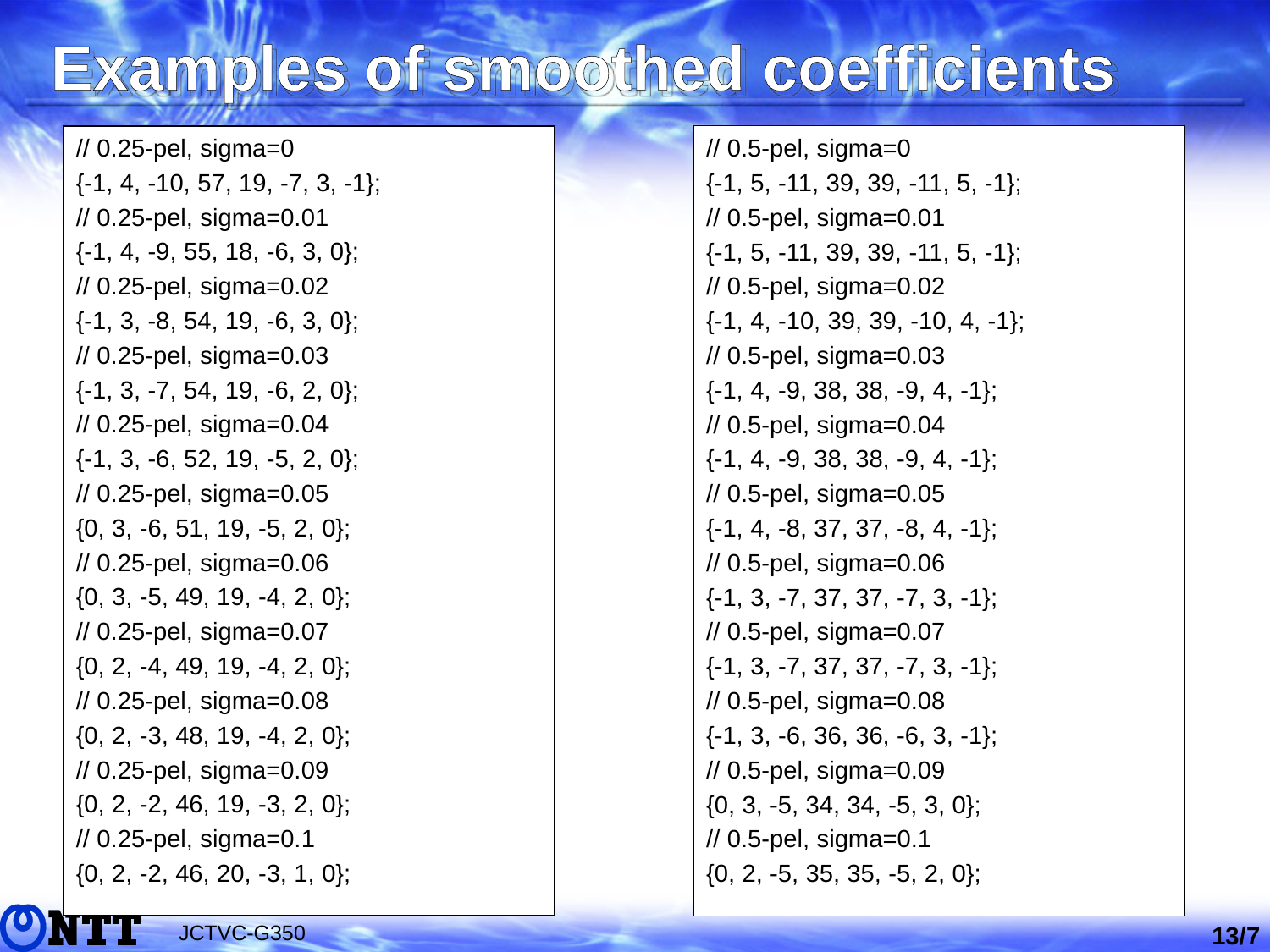

# Examples of smoothed coefficients
// 0.25-pel, sigma=0
{-1, 4, -10, 57, 19, -7, 3, -1};
// 0.25-pel, sigma=0.01
{-1, 4, -9, 55, 18, -6, 3, 0};
// 0.25-pel, sigma=0.02
{-1, 3, -8, 54, 19, -6, 3, 0};
// 0.25-pel, sigma=0.03
{-1, 3, -7, 54, 19, -6, 2, 0};
// 0.25-pel, sigma=0.04
{-1, 3, -6, 52, 19, -5, 2, 0};
// 0.25-pel, sigma=0.05
{0, 3, -6, 51, 19, -5, 2, 0};
// 0.25-pel, sigma=0.06
{0, 3, -5, 49, 19, -4, 2, 0};
// 0.25-pel, sigma=0.07
{0, 2, -4, 49, 19, -4, 2, 0};
// 0.25-pel, sigma=0.08
{0, 2, -3, 48, 19, -4, 2, 0};
// 0.25-pel, sigma=0.09
{0, 2, -2, 46, 19, -3, 2, 0};
// 0.25-pel, sigma=0.1
{0, 2, -2, 46, 20, -3, 1, 0};
// 0.5-pel, sigma=0
{-1, 5, -11, 39, 39, -11, 5, -1};
// 0.5-pel, sigma=0.01
{-1, 5, -11, 39, 39, -11, 5, -1};
// 0.5-pel, sigma=0.02
{-1, 4, -10, 39, 39, -10, 4, -1};
// 0.5-pel, sigma=0.03
{-1, 4, -9, 38, 38, -9, 4, -1};
// 0.5-pel, sigma=0.04
{-1, 4, -9, 38, 38, -9, 4, -1};
// 0.5-pel, sigma=0.05
{-1, 4, -8, 37, 37, -8, 4, -1};
// 0.5-pel, sigma=0.06
{-1, 3, -7, 37, 37, -7, 3, -1};
// 0.5-pel, sigma=0.07
{-1, 3, -7, 37, 37, -7, 3, -1};
// 0.5-pel, sigma=0.08
{-1, 3, -6, 36, 36, -6, 3, -1};
// 0.5-pel, sigma=0.09
{0, 3, -5, 34, 34, -5, 3, 0};
// 0.5-pel, sigma=0.1
{0, 2, -5, 35, 35, -5, 2, 0};